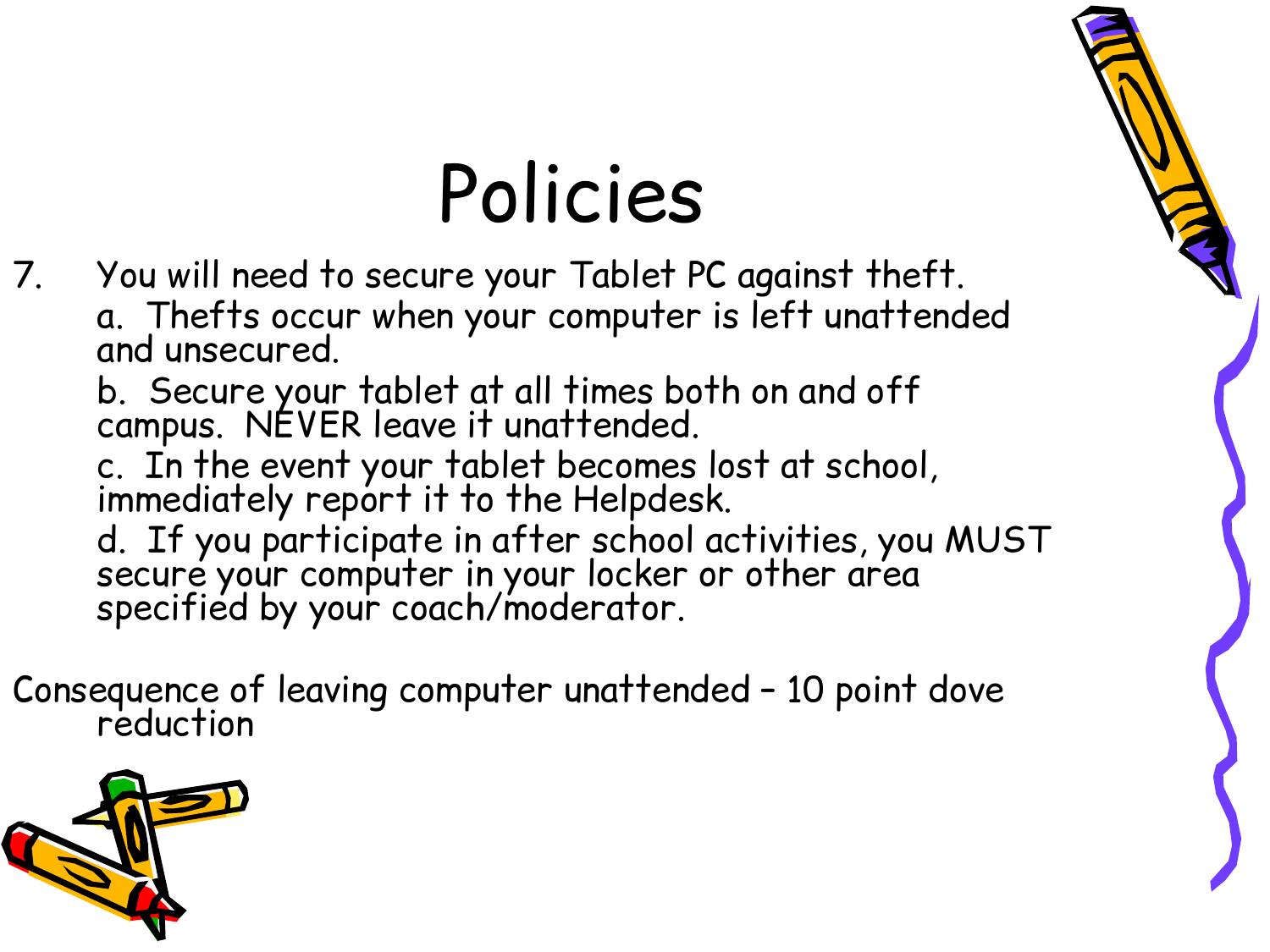

# Policies
You will need to secure your Tablet PC against theft.
	a.  Thefts occur when your computer is left unattended and unsecured.
	b.  Secure your tablet at all times both on and off campus.  NEVER leave it unattended.
	c.  In the event your tablet becomes lost at school, immediately report it to the Helpdesk.
	d.  If you participate in after school activities, you MUST secure your computer in your locker or other area specified by your coach/moderator.

Consequence of leaving computer unattended – 10 point dove reduction